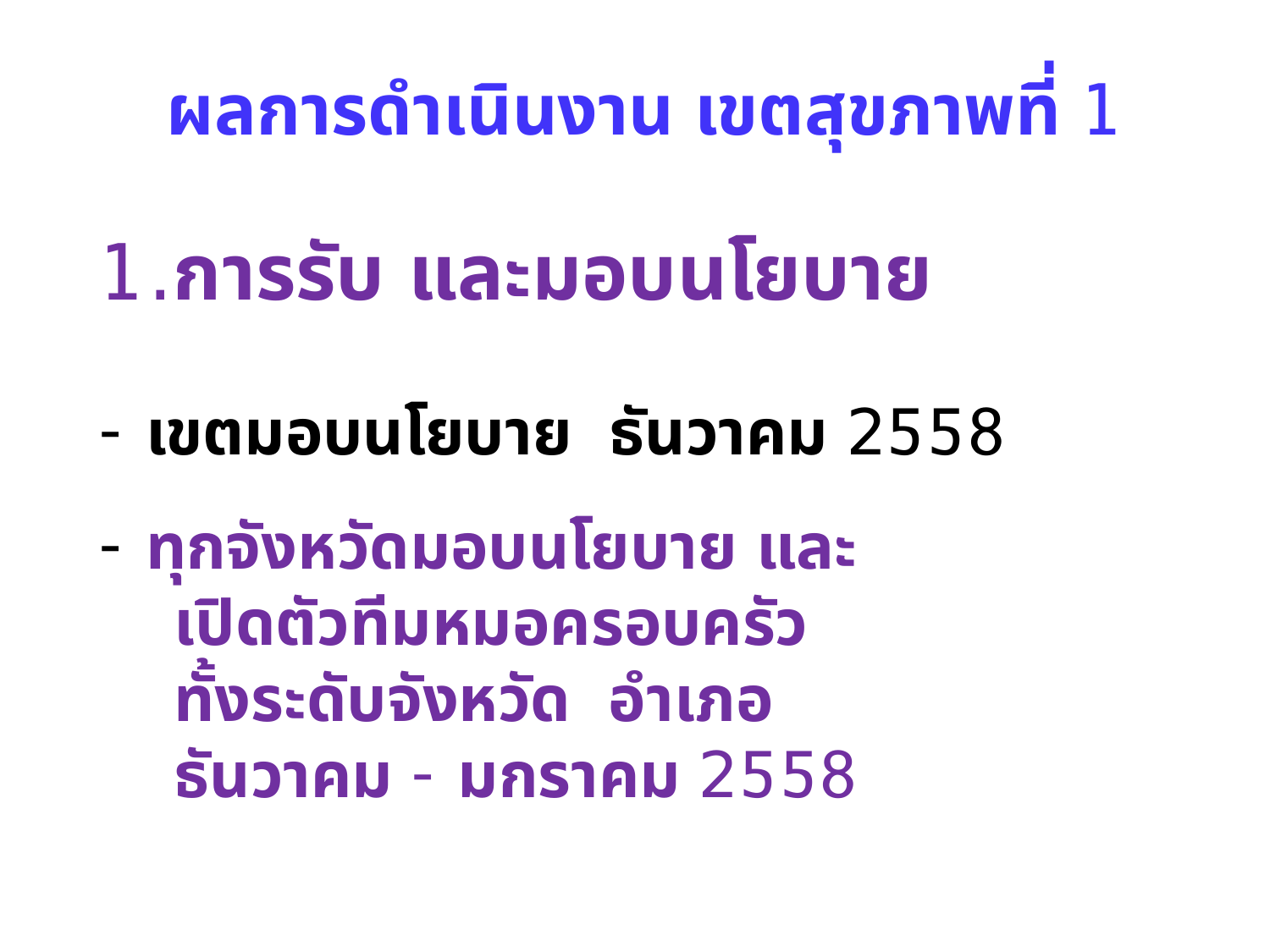

ผลการดำเนินงาน เขตสุขภาพที่ 1
การรับ และมอบนโยบาย

- เขตมอบนโยบาย  ธันวาคม 2558
- ทุกจังหวัดมอบนโยบาย และ
    เปิดตัวทีมหมอครอบครัว
    ทั้งระดับจังหวัด  อำเภอ
    ธันวาคม - มกราคม 2558